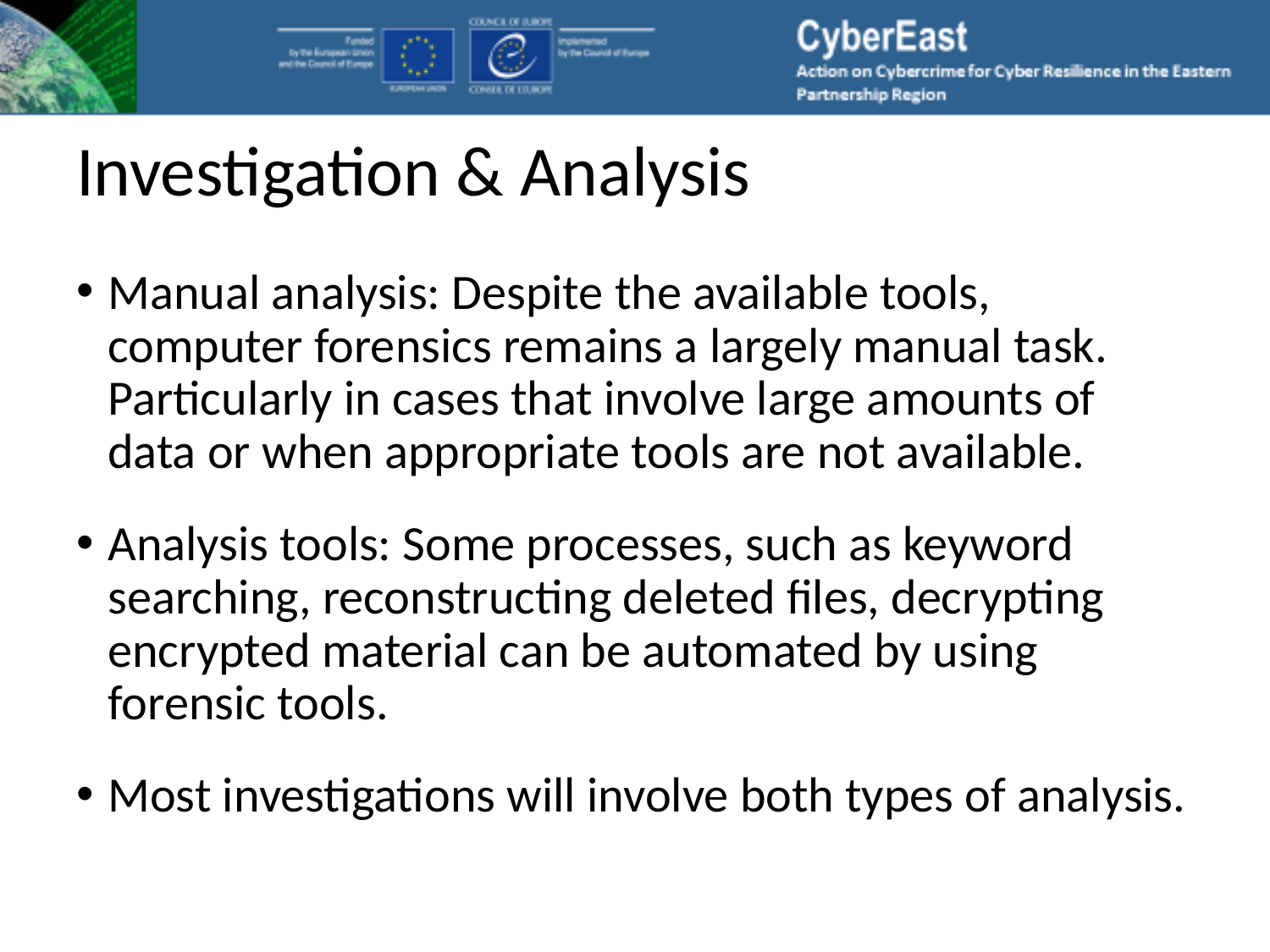

# Investigation & Analysis
Manual analysis: Despite the available tools, computer forensics remains a largely manual task. Particularly in cases that involve large amounts of data or when appropriate tools are not available.
Analysis tools: Some processes, such as keyword searching, reconstructing deleted files, decrypting encrypted material can be automated by using forensic tools.
Most investigations will involve both types of analysis.